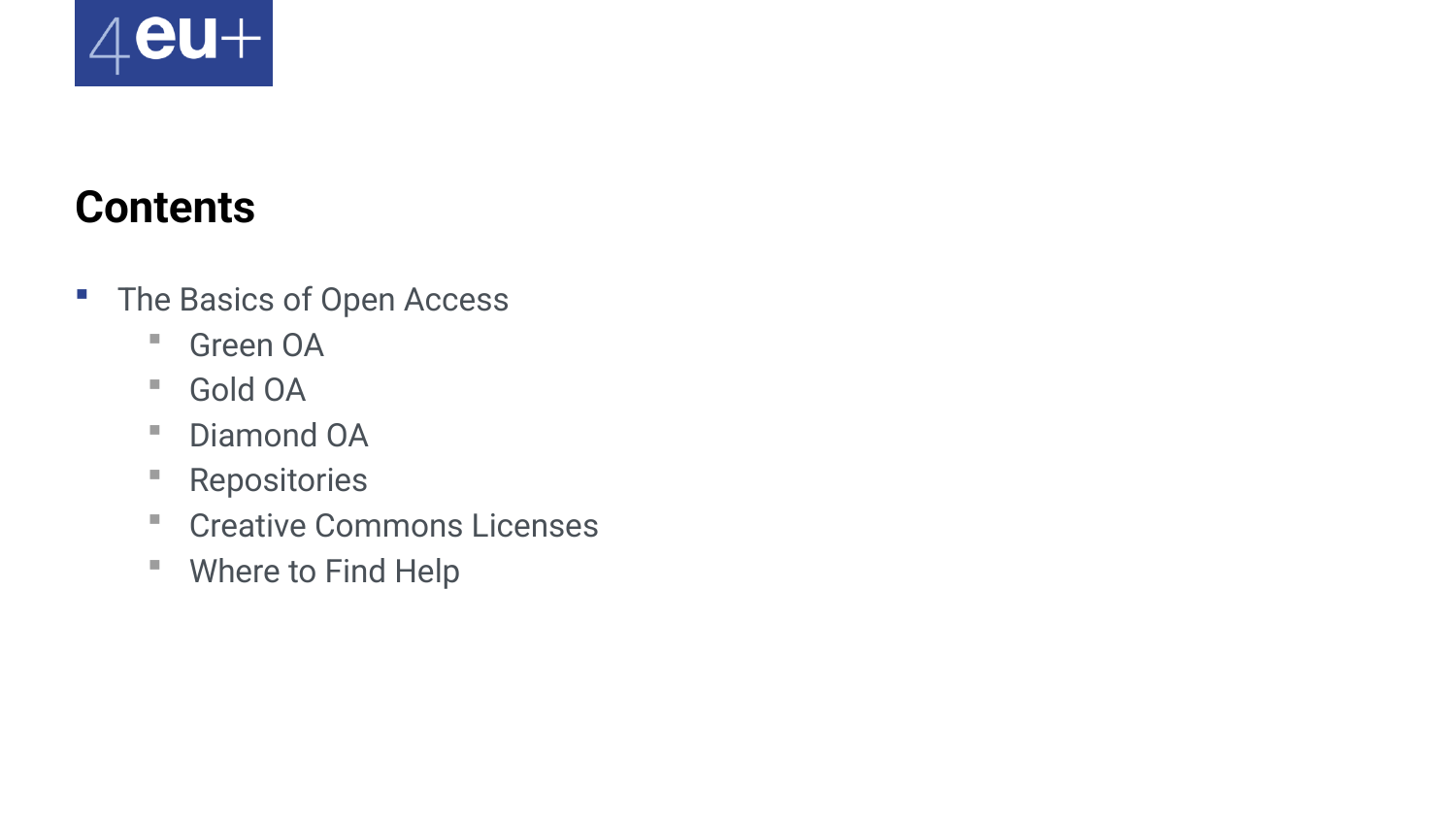

# Contents
The Basics of Open Access
Green OA
Gold OA
Diamond OA
Repositories
Creative Commons Licenses
Where to Find Help